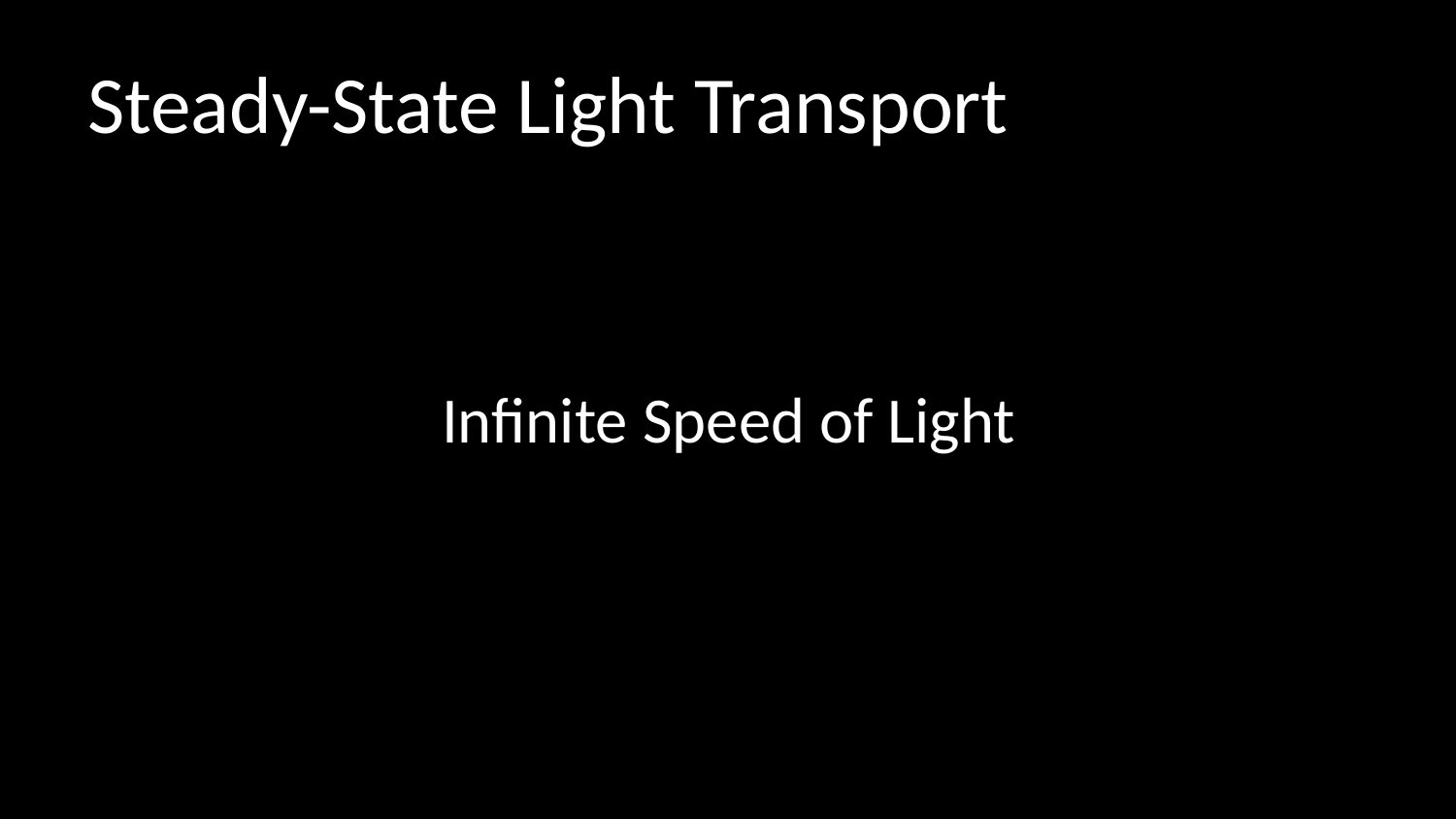

# Steady-State Light Transport
Infinite Speed of Light